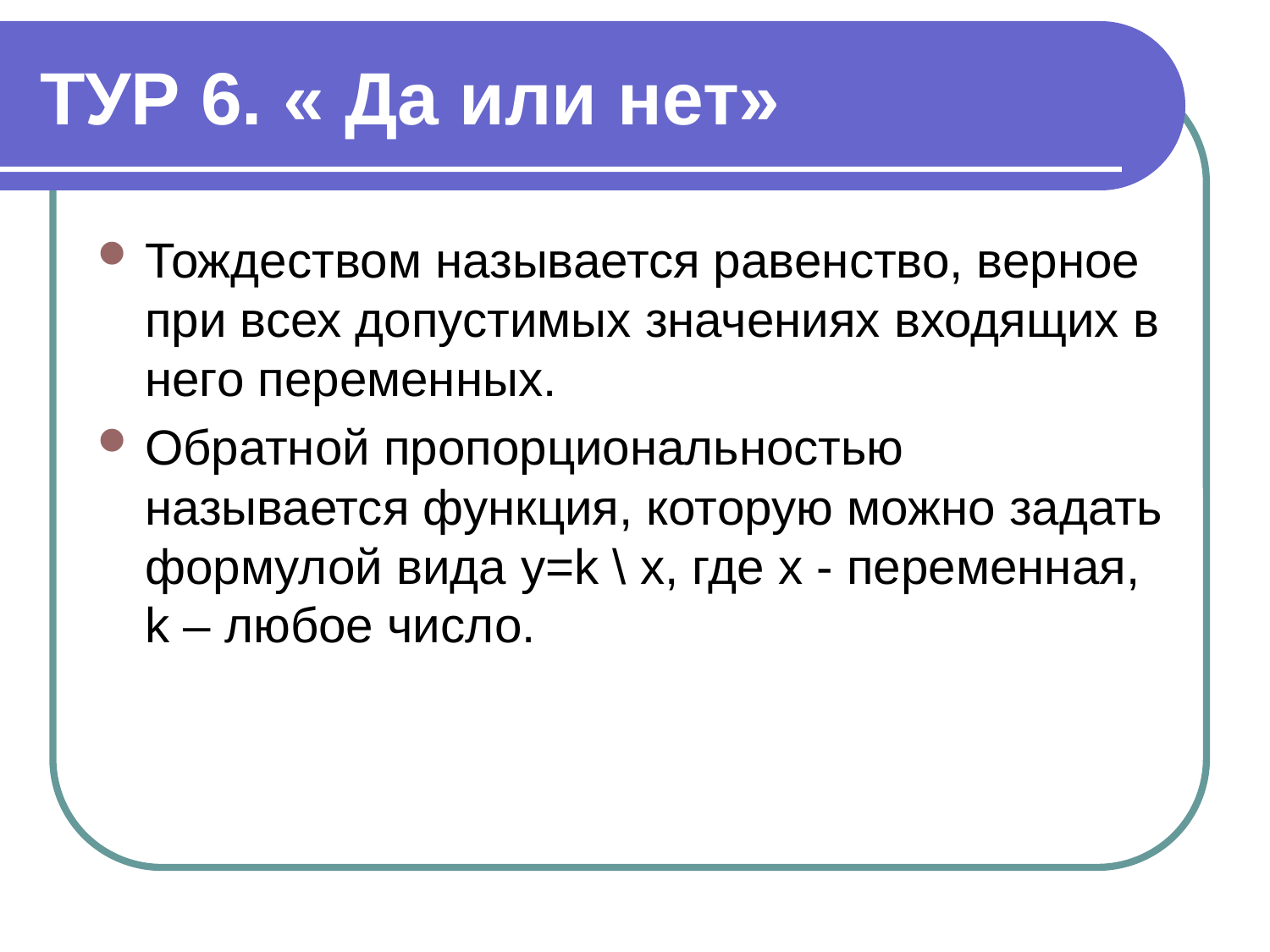

# ТУР 6. « Да или нет»
Тождеством называется равенство, верное при всех допустимых значениях входящих в него переменных.
Обратной пропорциональностью называется функция, которую можно задать формулой вида y=k \ x, где х - переменная, k – любое число.